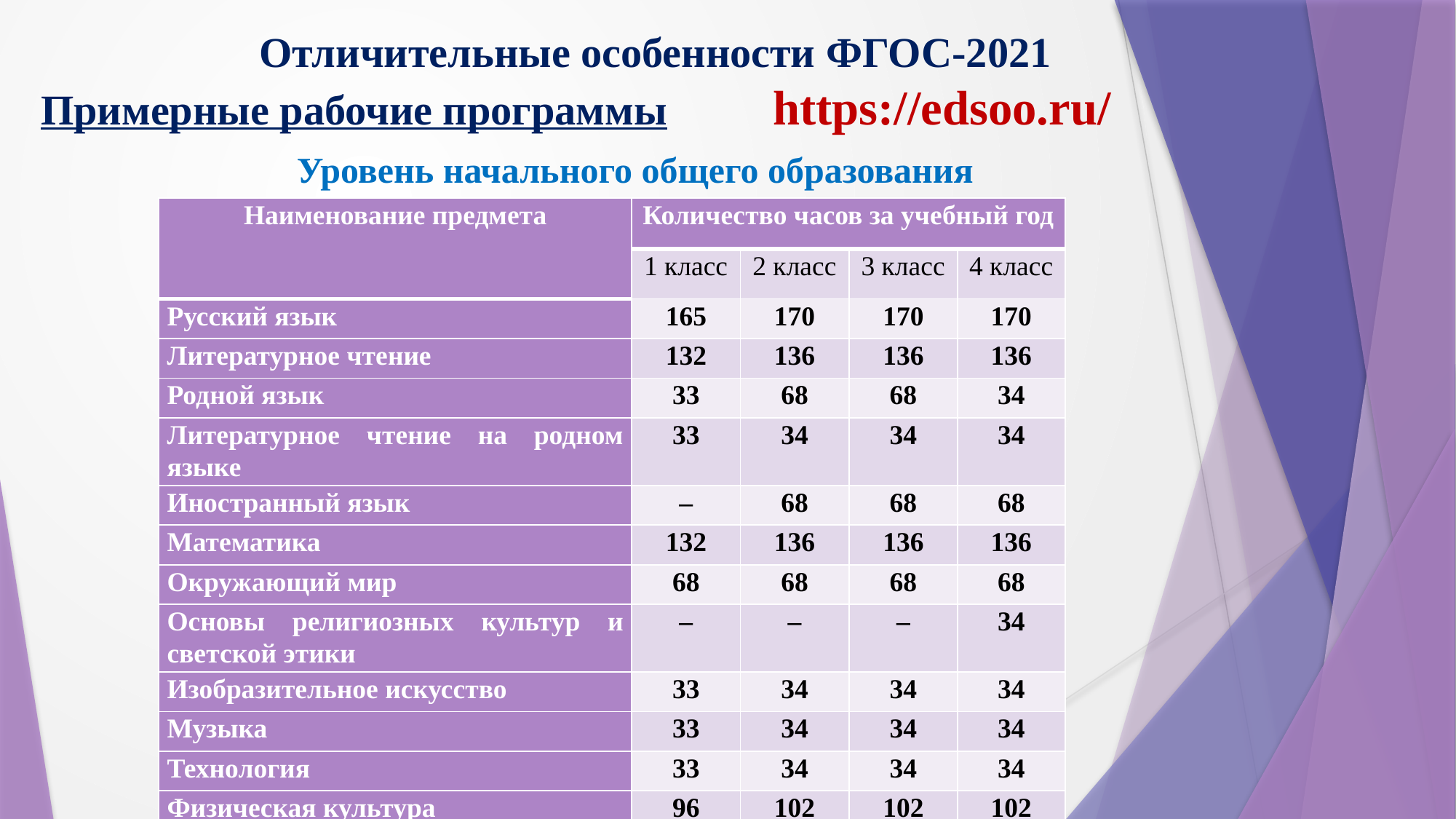

# Отличительные особенности ФГОС-2021 Примерные рабочие программы          https://edsoo.ru/ Уровень начального общего образования
| Наименование предмета | Количество часов за учебный год |  |  |  |
| --- | --- | --- | --- | --- |
|  | 1 класс | 2 класс | 3 класс | 4 класс |
| Русский язык | 165 | 170 | 170 | 170 |
| Литературное чтение | 132 | 136 | 136 | 136 |
| Родной язык | 33 | 68 | 68 | 34 |
| Литературное чтение на родном языке | 33 | 34 | 34 | 34 |
| Иностранный язык | – | 68 | 68 | 68 |
| Математика | 132 | 136 | 136 | 136 |
| Окружающий мир | 68 | 68 | 68 | 68 |
| Основы религиозных культур и светской этики | – | – | – | 34 |
| Изобразительное искусство | 33 | 34 | 34 | 34 |
| Музыка | 33 | 34 | 34 | 34 |
| Технология | 33 | 34 | 34 | 34 |
| Физическая культура | 96 | 102 | 102 | 102 |